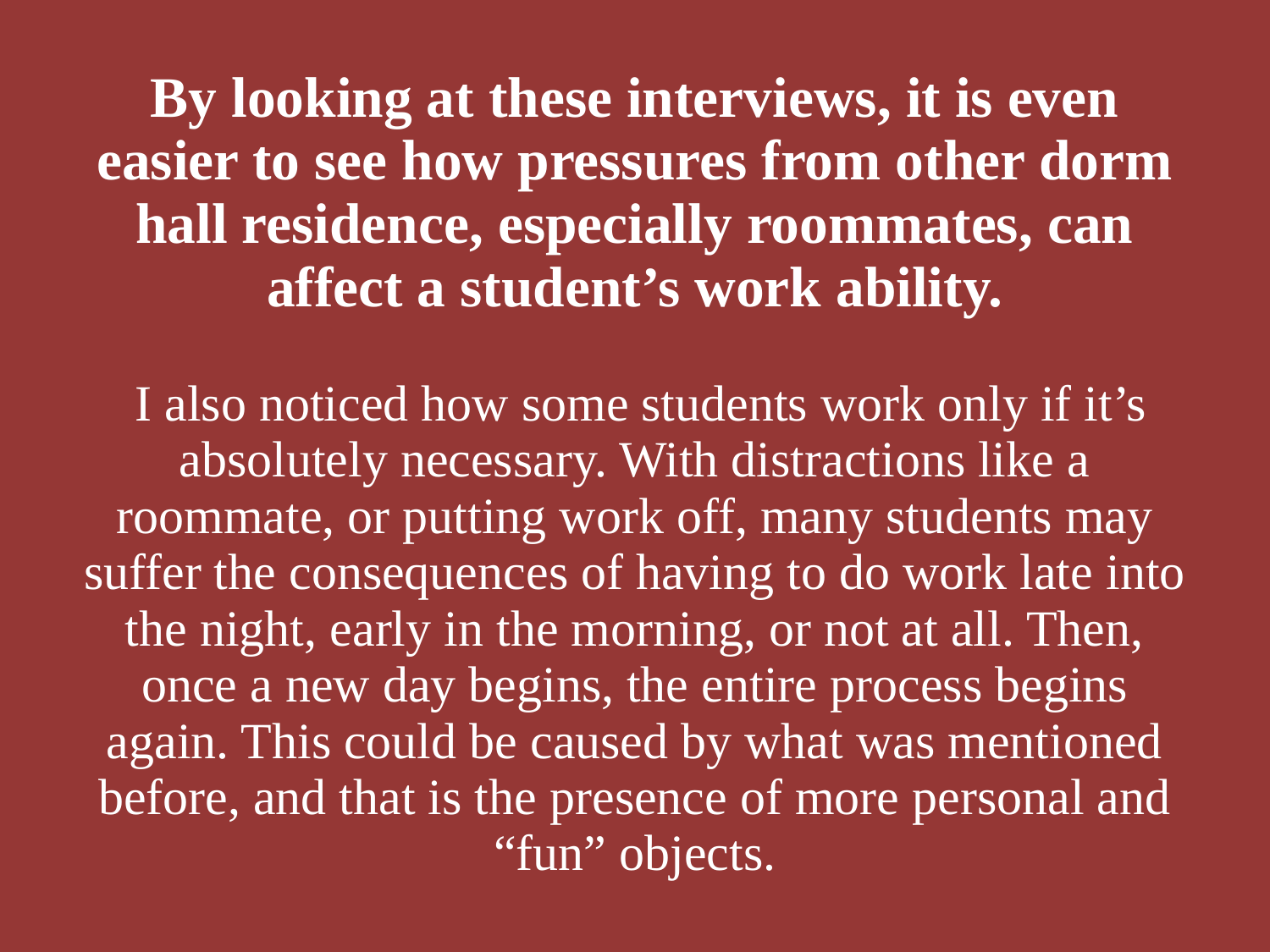

# By looking at these interviews, it is even easier to see how pressures from other dorm hall residence, especially roommates, can affect a student’s work ability. I also noticed how some students work only if it’s absolutely necessary. With distractions like a roommate, or putting work off, many students may suffer the consequences of having to do work late into the night, early in the morning, or not at all. Then, once a new day begins, the entire process begins again. This could be caused by what was mentioned before, and that is the presence of more personal and “fun” objects.